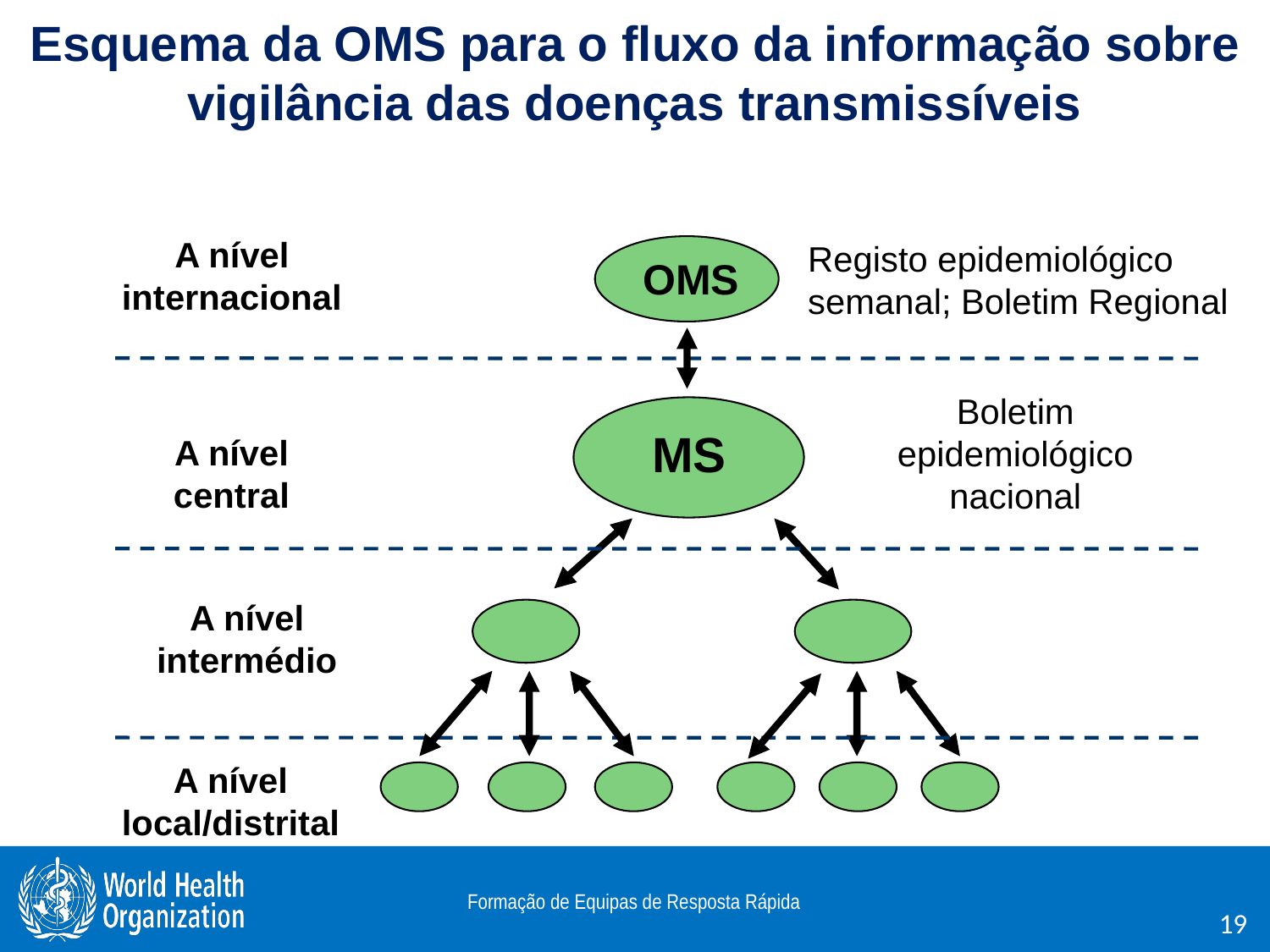

Esquema da OMS para o fluxo da informação sobre vigilância das doenças transmissíveis
A nível internacional
Registo epidemiológico semanal; Boletim Regional

OMS

Boletim epidemiológico
nacional

MS
A nível central

A nível intermédio

A nível local/distrital